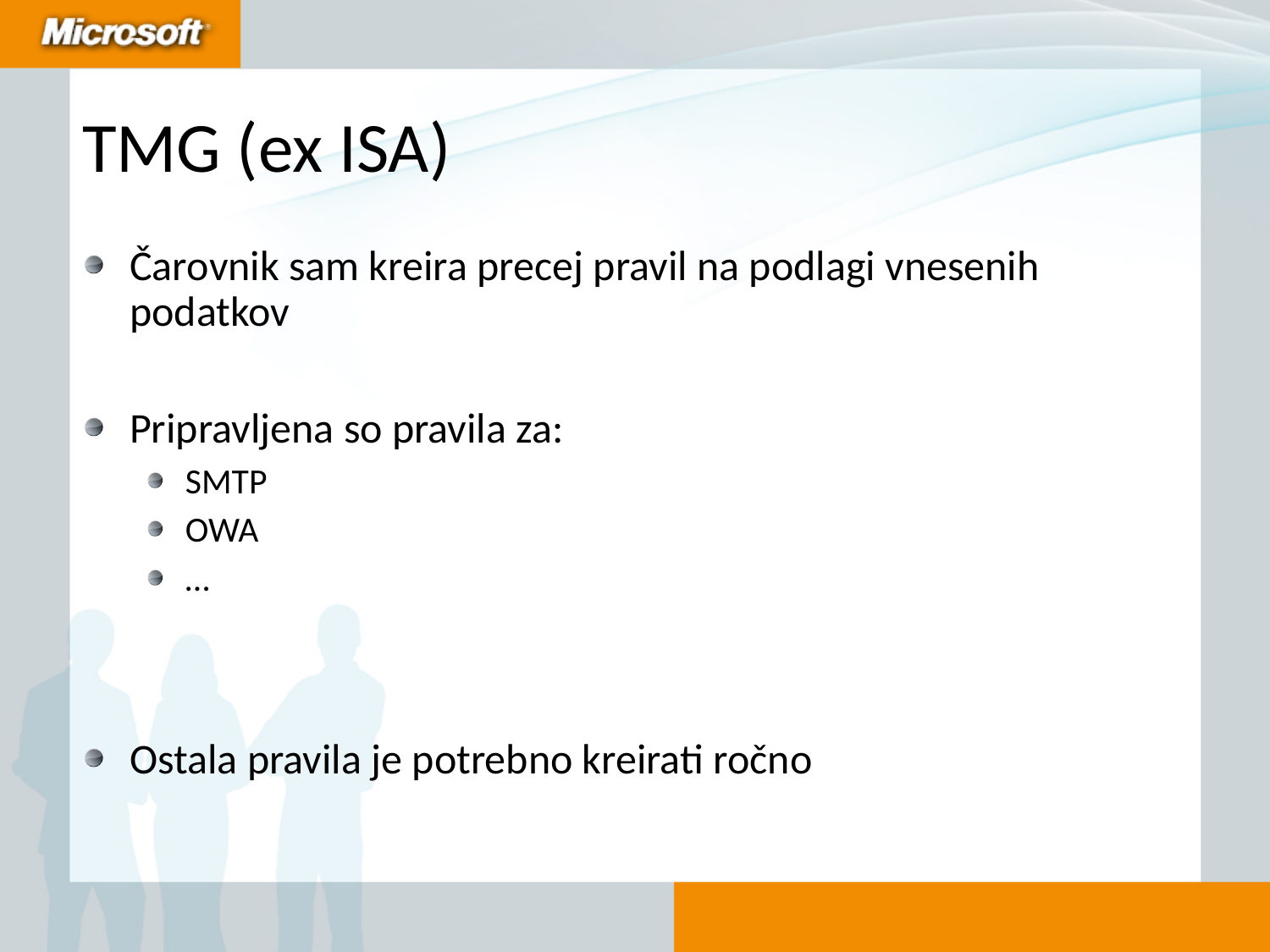

# TMG (ex ISA)
Čarovnik sam kreira precej pravil na podlagi vnesenih podatkov

Pripravljena so pravila za:
SMTP
OWA
…

Ostala pravila je potrebno kreirati ročno